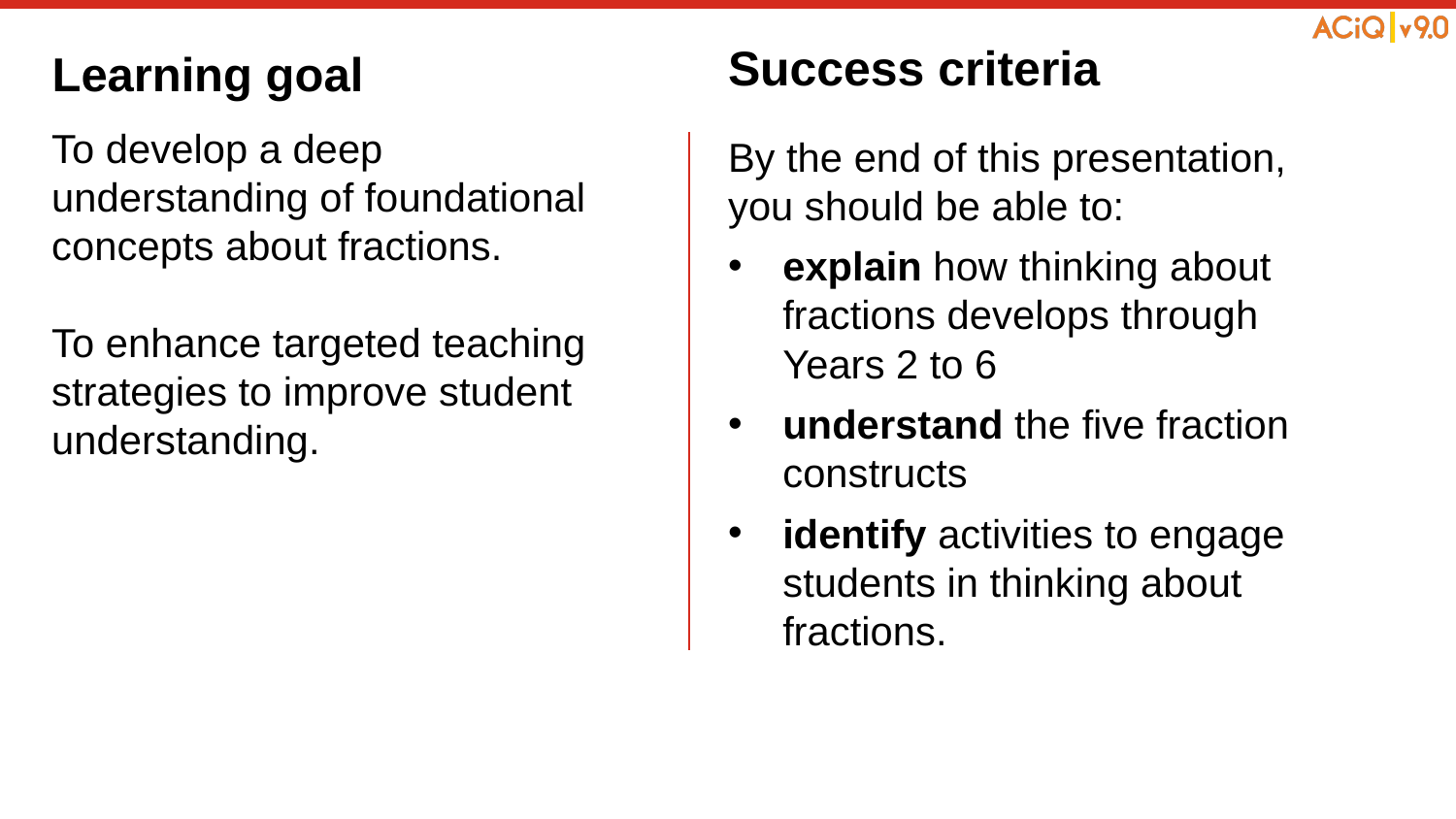

Learning goal
# Success criteria
To develop a deep  understanding of foundational concepts about fractions.

To enhance targeted teaching strategies to improve student understanding.

By the end of this presentation,
you should be able to:
explain how thinking about fractions develops through Years 2 to 6
understand the five fraction constructs
identify activities to engage students in thinking about fractions.